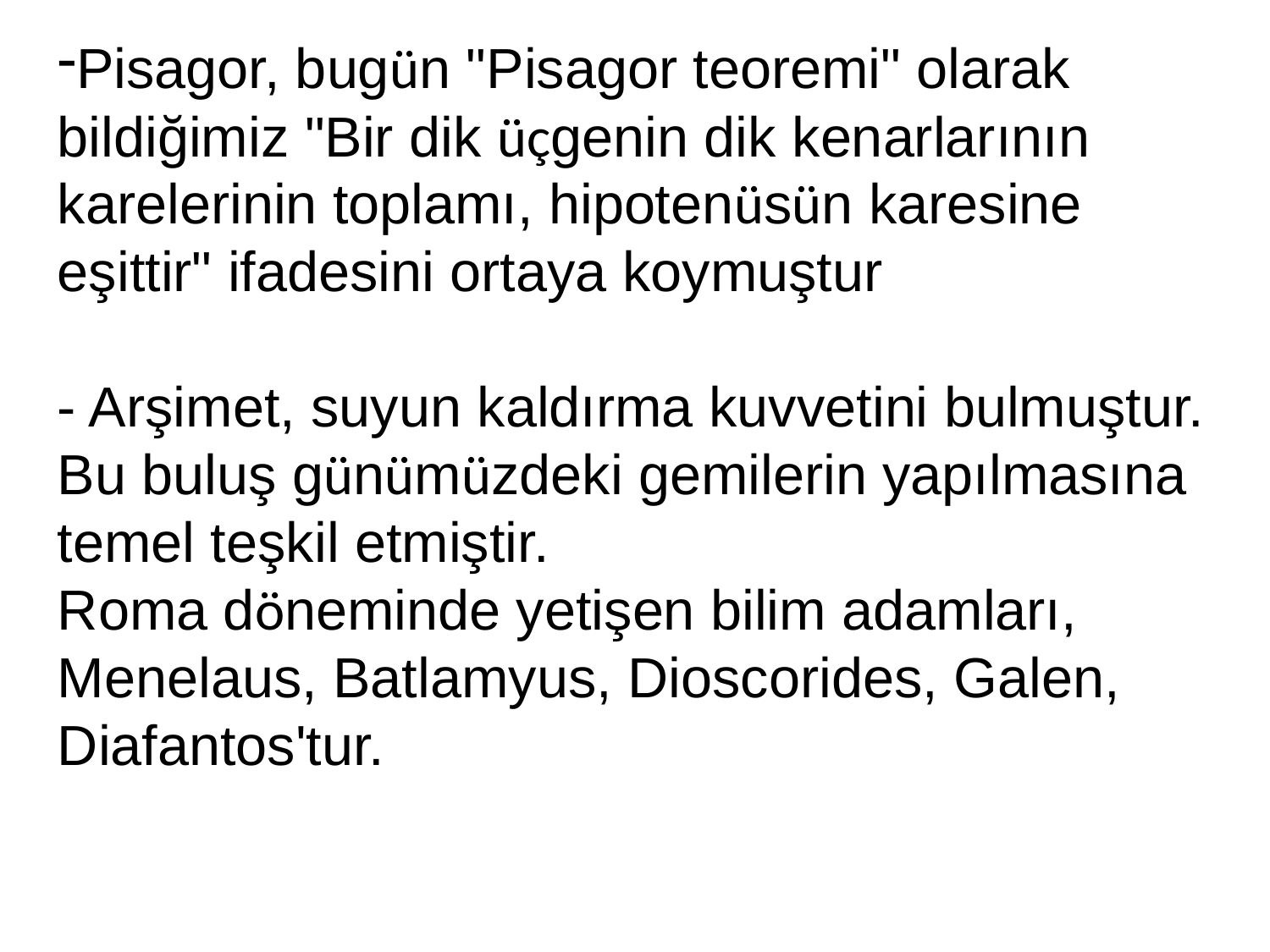

Pisagor, bugün "Pisagor teoremi" olarak bildiğimiz "Bir dik üçgenin dik kenarlarının karelerinin toplamı, hipotenüsün karesine eşittir" ifadesini ortaya koymuştur

- Arşimet, suyun kaldırma kuvvetini bulmuştur. Bu buluş günümüzdeki gemilerin yapılmasına temel teşkil etmiştir.
Roma döneminde yetişen bilim adamları, Menelaus, Batlamyus, Dioscorides, Galen, Diafantos'tur.